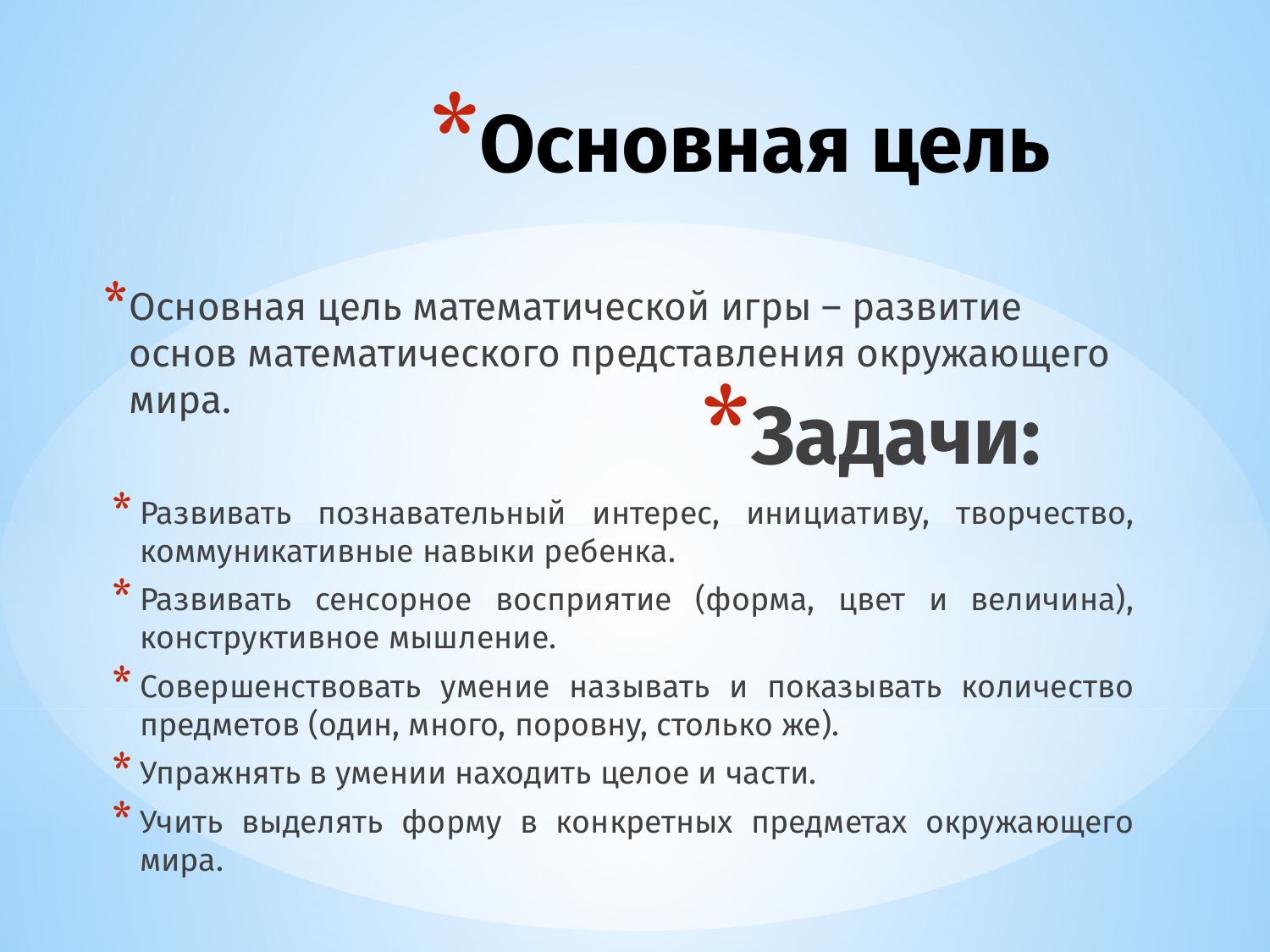

# Основная цель
Основная цель математической игры – развитие основ математического представления окружающего мира.
Задачи:
Развивать познавательный интерес, инициативу, творчество, коммуникативные навыки ребенка.
Развивать сенсорное восприятие (форма, цвет и величина), конструктивное мышление.
Совершенствовать умение называть и показывать количество предметов (один, много, поровну, столько же).
Упражнять в умении находить целое и части.
Учить выделять форму в конкретных предметах окружающего мира.